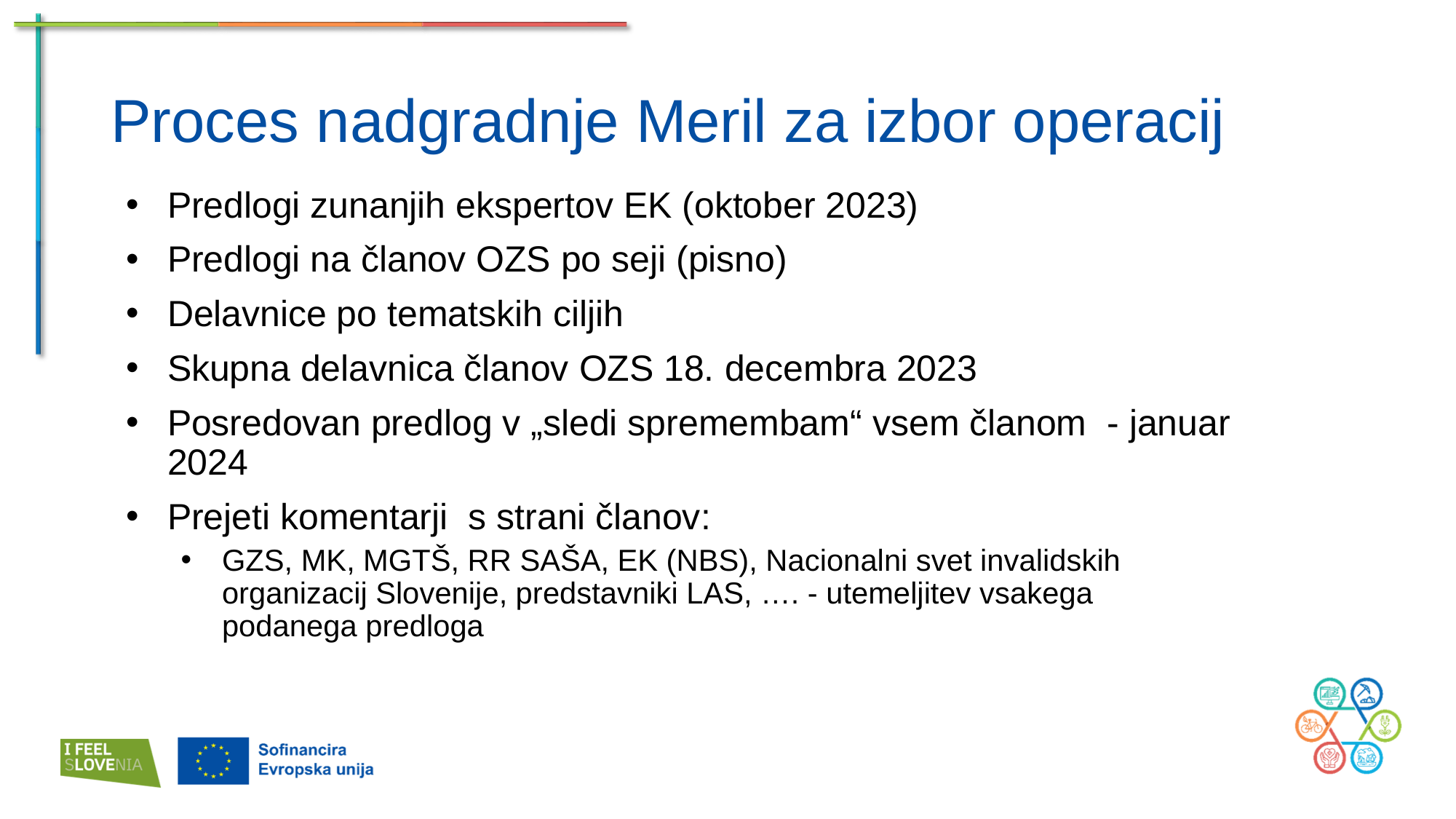

# Proces nadgradnje Meril za izbor operacij
Predlogi zunanjih ekspertov EK (oktober 2023)
Predlogi na članov OZS po seji (pisno)
Delavnice po tematskih ciljih
Skupna delavnica članov OZS 18. decembra 2023
Posredovan predlog v „sledi spremembam“ vsem članom  - januar 2024
Prejeti komentarji  s strani članov:
GZS, MK, MGTŠ, RR SAŠA, EK (NBS), Nacionalni svet invalidskih organizacij Slovenije, predstavniki LAS, …. - utemeljitev vsakega podanega predloga